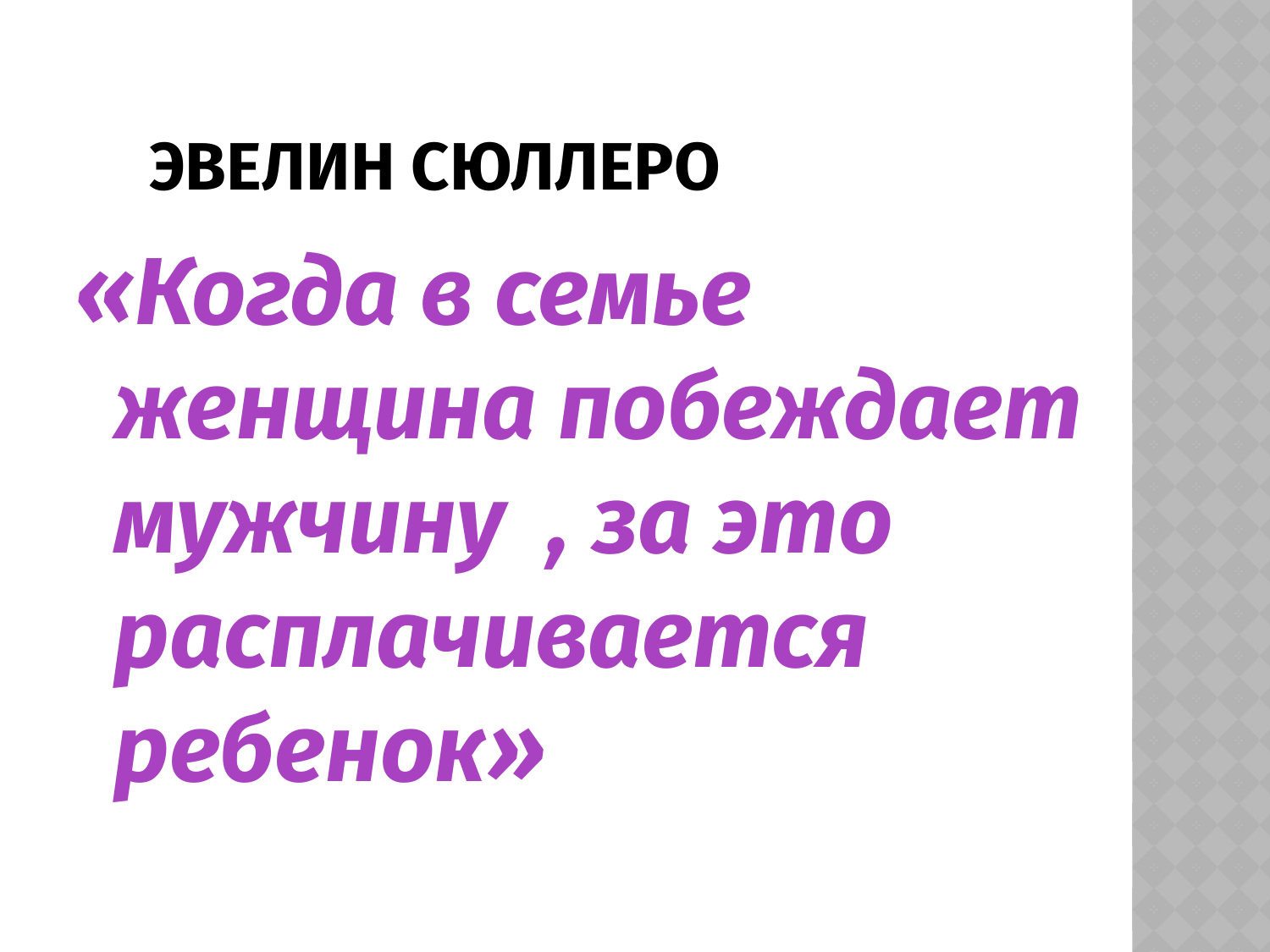

# Эвелин Сюллеро
«Когда в семье женщина побеждает мужчину  , за это расплачивается ребенок»